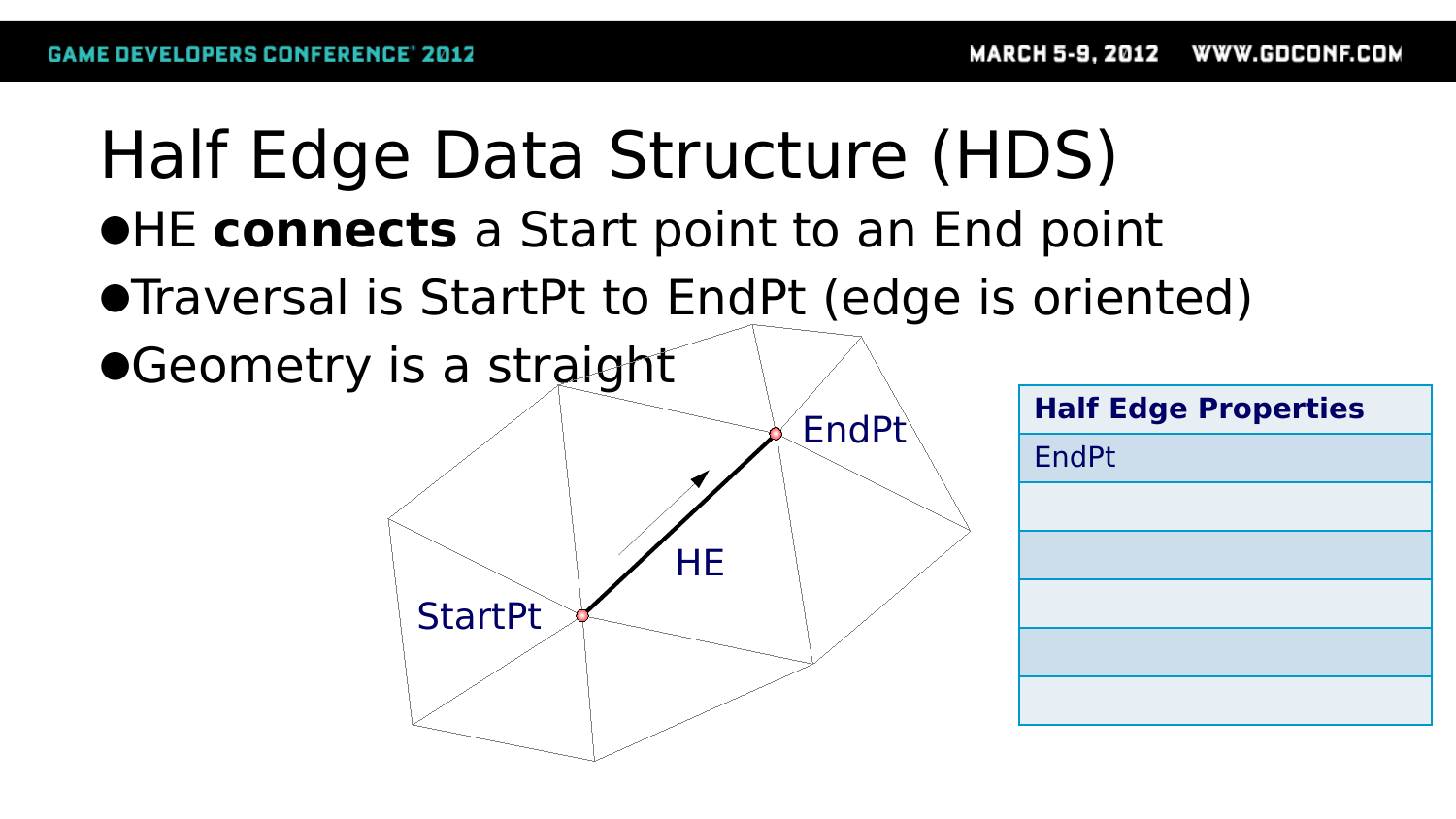

# Half Edge Data Structure (HDS)
HE connects a Start point to an End point
Traversal is StartPt to EndPt (edge is oriented)
Geometry is a straight
| Half Edge Properties |
| --- |
| EndPt |
|  |
|  |
|  |
|  |
|  |
EndPt

HE
StartPt